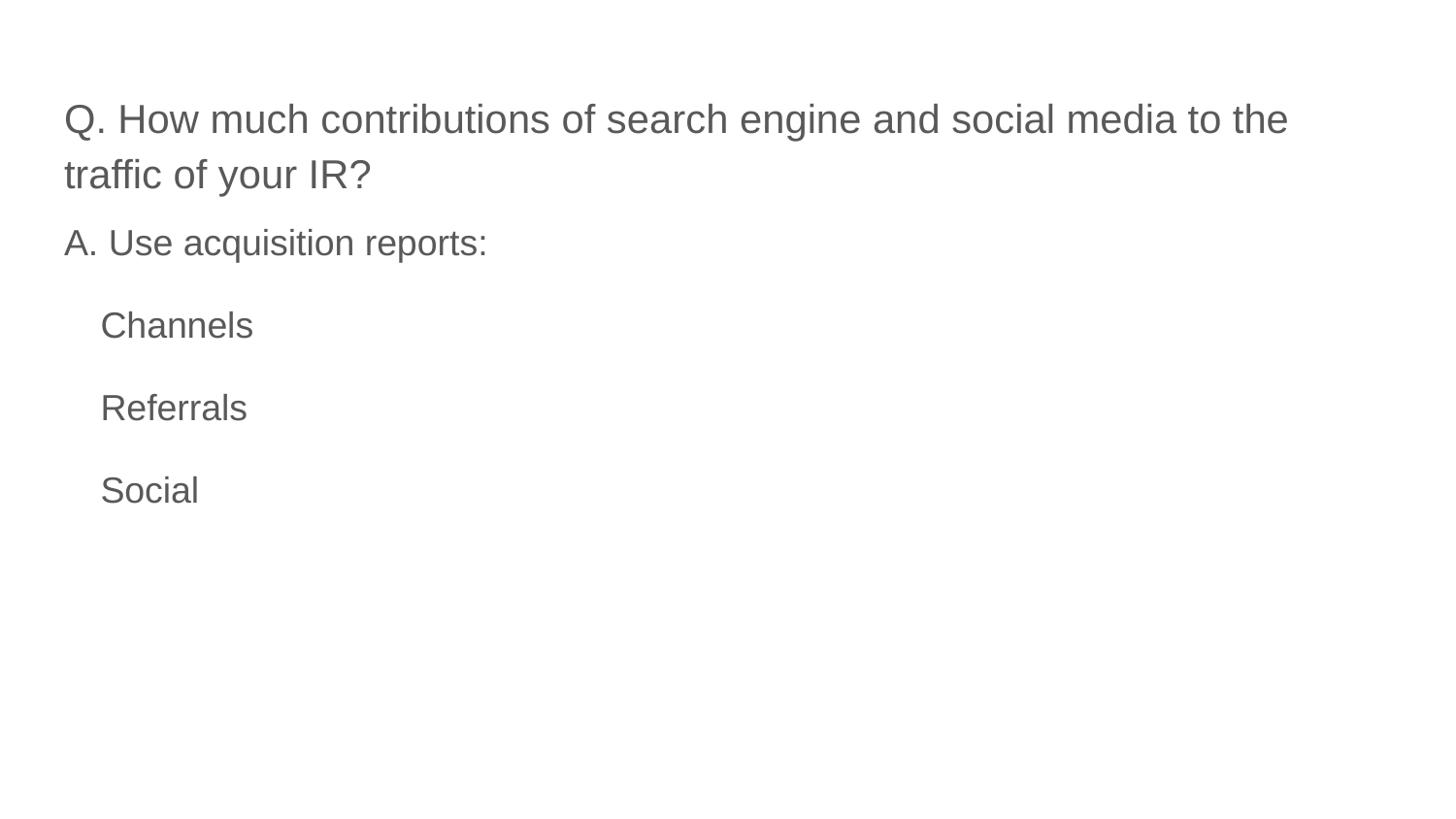

# Q. How much contributions of search engine and social media to the traffic of your IR?
A. Use acquisition reports:
Channels
Referrals
Social